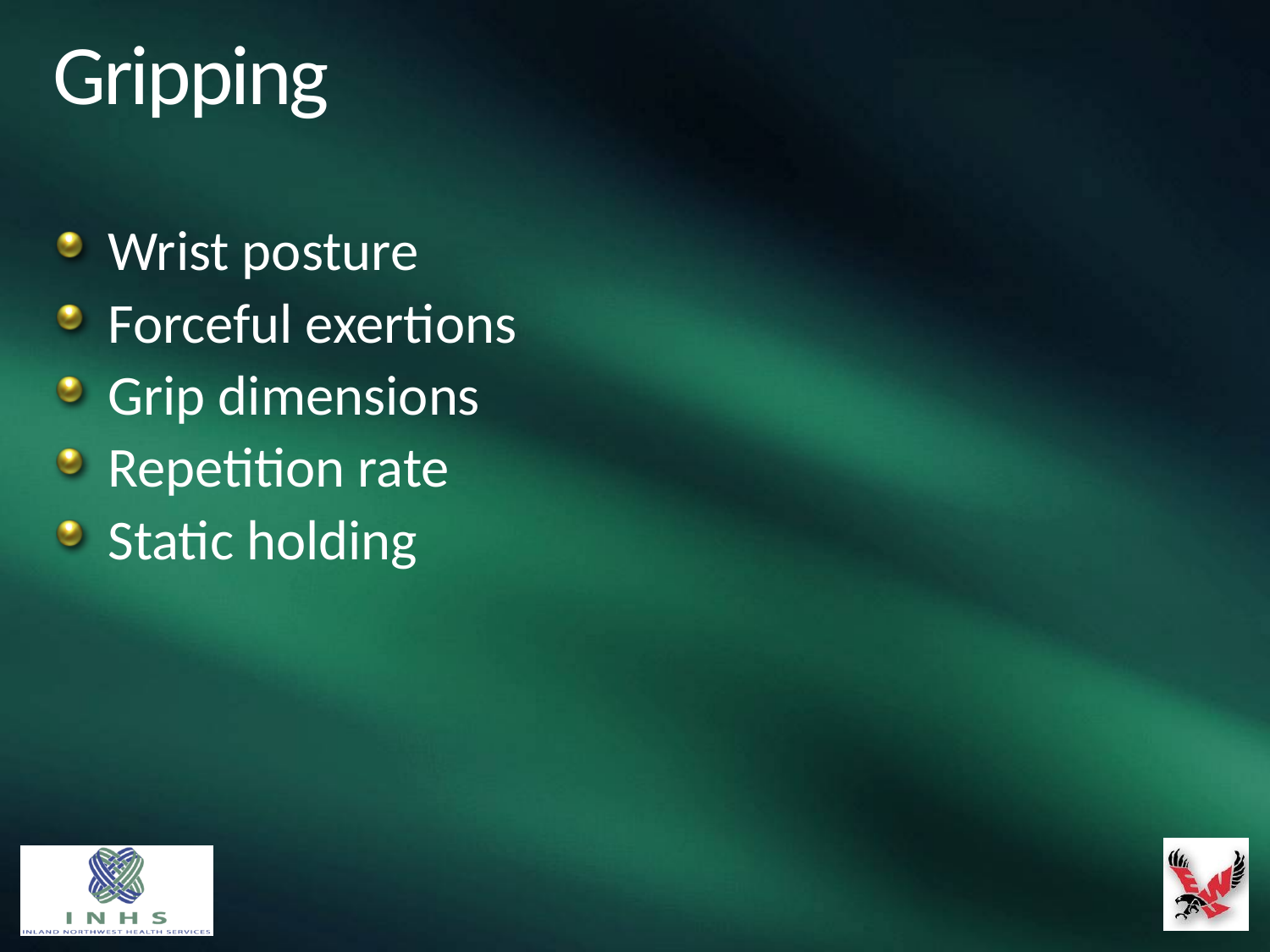

# Gripping
Wrist posture
Forceful exertions
Grip dimensions
Repetition rate
Static holding